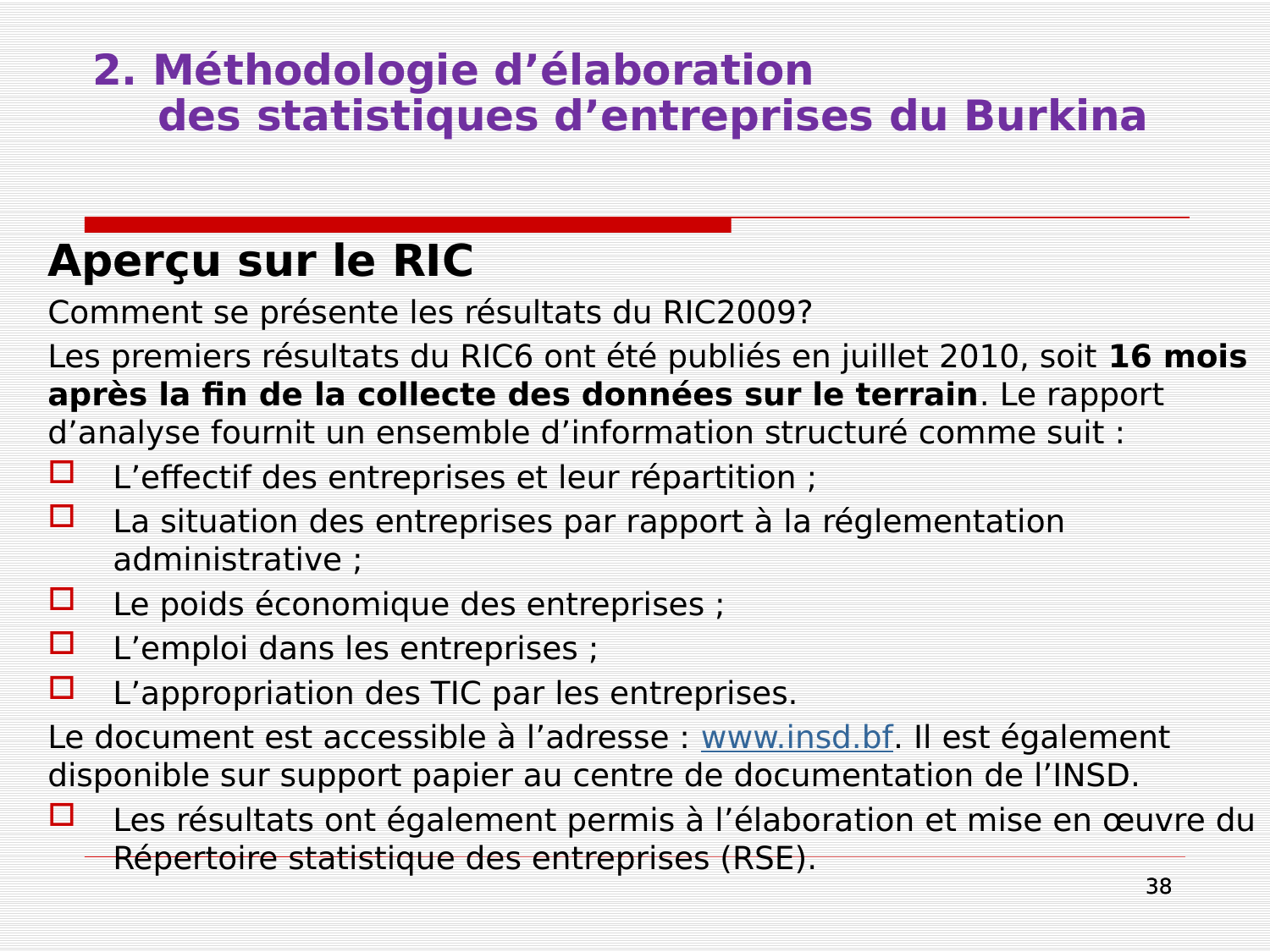

# 2. Méthodologie d’élaboration des statistiques d’entreprises du Burkina
Aperçu sur le RIC
Comment se présente les résultats du RIC2009?
Les premiers résultats du RIC6 ont été publiés en juillet 2010, soit 16 mois après la fin de la collecte des données sur le terrain. Le rapport d’analyse fournit un ensemble d’information structuré comme suit :
L’effectif des entreprises et leur répartition ;
La situation des entreprises par rapport à la réglementation administrative ;
Le poids économique des entreprises ;
L’emploi dans les entreprises ;
L’appropriation des TIC par les entreprises.
Le document est accessible à l’adresse : www.insd.bf. Il est également disponible sur support papier au centre de documentation de l’INSD.
Les résultats ont également permis à l’élaboration et mise en œuvre du Répertoire statistique des entreprises (RSE).

38
38